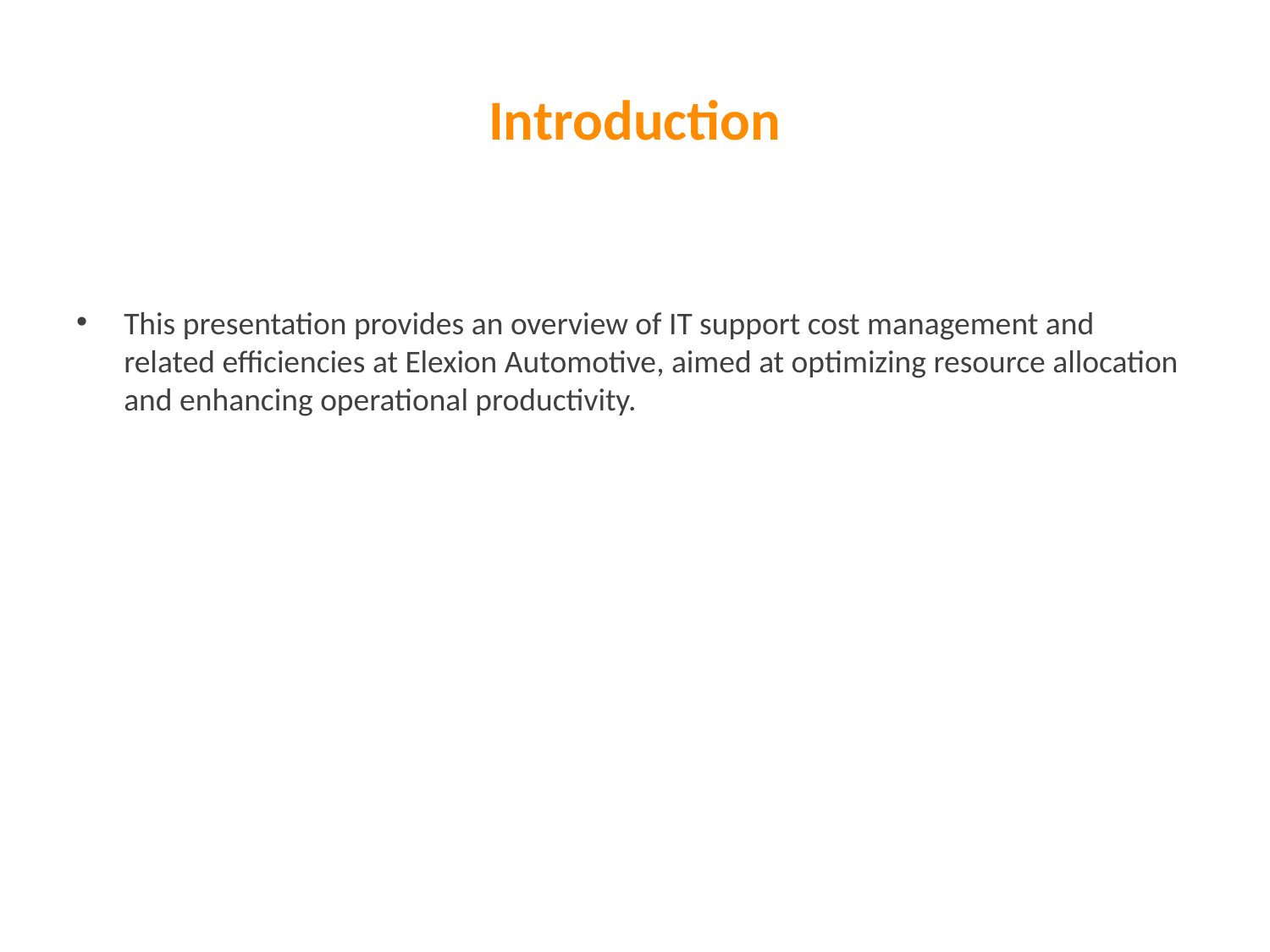

# Introduction

This presentation provides an overview of IT support cost management and related efficiencies at Elexion Automotive, aimed at optimizing resource allocation and enhancing operational productivity.